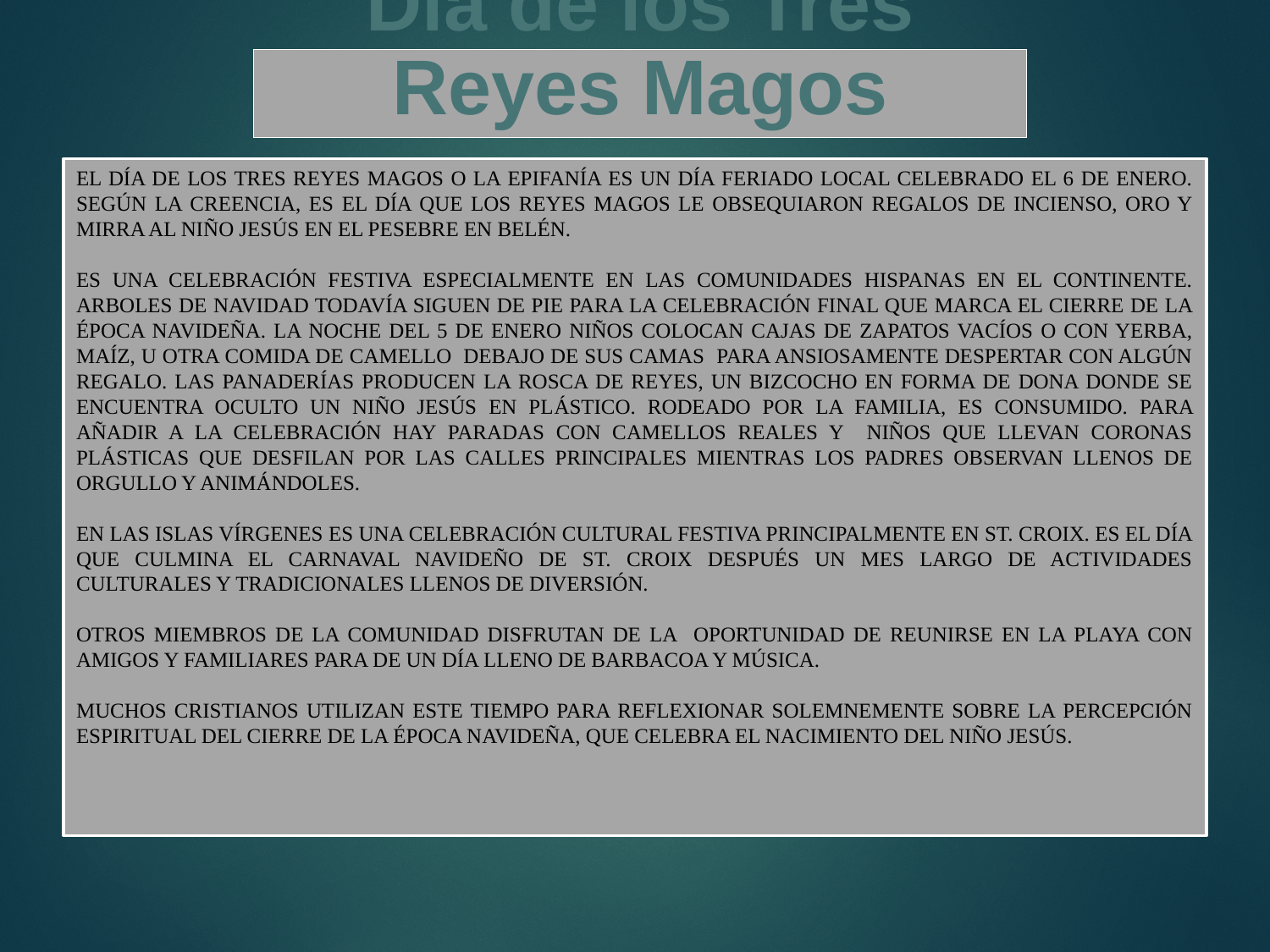

Día de los Tres Reyes Magos
El Día de los Tres Reyes Magos o la Epifanía es un día feriado local celebrado el 6 de enero. Según la creencia, es el día que los reyes magos le obsequiaron regalos de incienso, oro y mirra al niño Jesús en el pesebre en Belén.

Es una celebración festiva especialmente en las comunidades hispanas en el continente. Arboles de Navidad todavía siguen de pie para la celebración final que marca el cierre de la época navideña. La noche del 5 de enero niños colocan cajas de zapatos vacíos o con yerba, maíz, u otra comida de camello  debajo de sus camas  para ansiosamente despertar con algún regalo. Las panaderías producen la Rosca de Reyes, un bizcocho en forma de dona donde se encuentra oculto un niño Jesús en plástico. Rodeado por la familia, es consumido. Para añadir a la celebración hay paradas con camellos reales y  niños que llevan coronas plásticas que desfilan por las calles principales mientras los padres observan llenos de orgullo y animándoles.

En las Islas Vírgenes es una celebración cultural festiva principalmente en St. Croix. Es el día que culmina el Carnaval Navideño de St. Croix después un mes largo de actividades culturales y tradicionales llenos de diversión.

Otros miembros de la comunidad disfrutan de la  oportunidad de reunirse en la playa con amigos y familiares para de un día lleno de barbacoa y música.

Muchos cristianos utilizan este tiempo para reflexionar solemnemente sobre la percepción espiritual del cierre de la época navideña, que celebra el nacimiento del Niño Jesús.